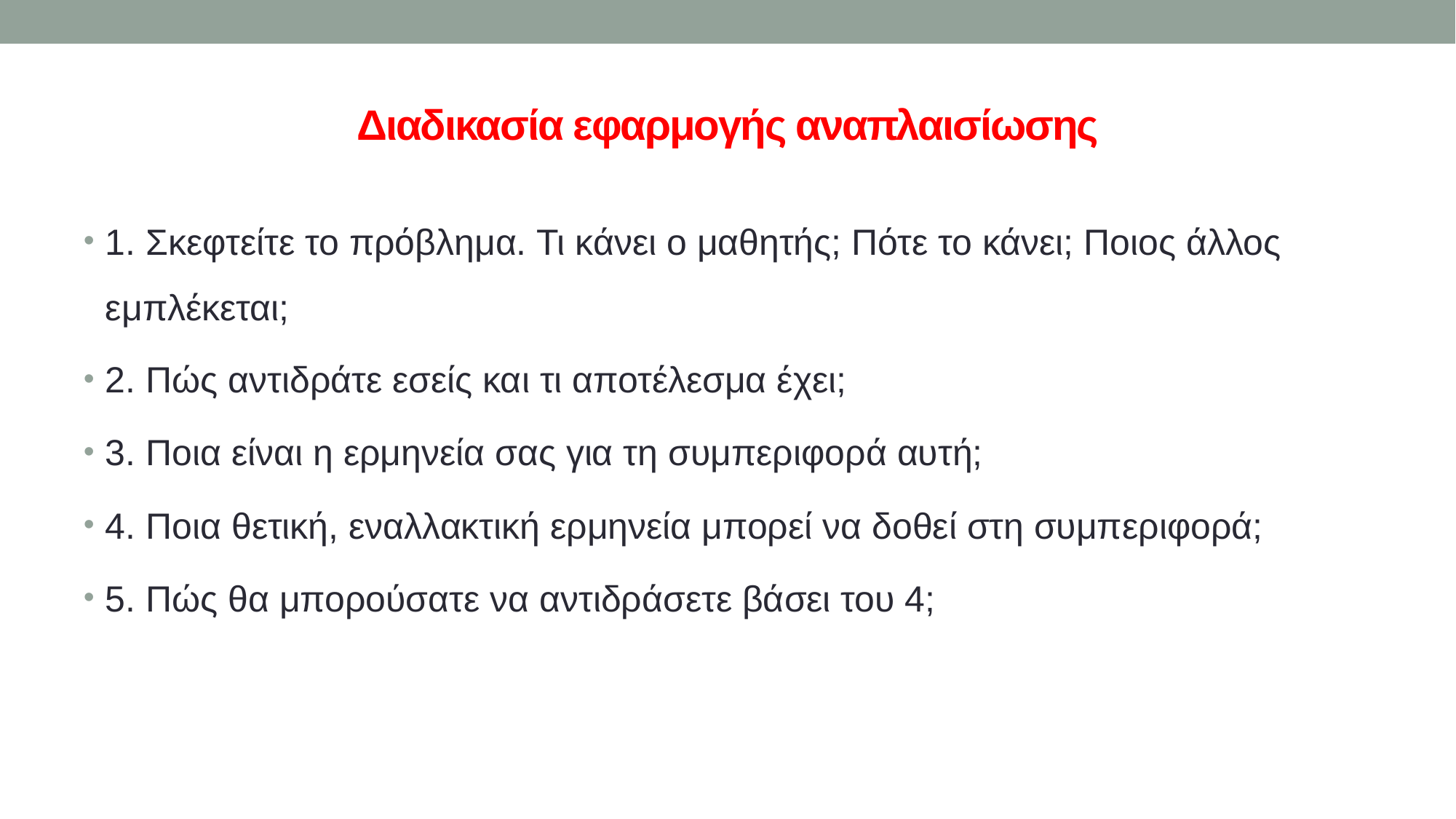

# Διαδικασία εφαρμογής αναπλαισίωσης
1. Σκεφτείτε το πρόβλημα. Τι κάνει ο μαθητής; Πότε το κάνει; Ποιος άλλος εμπλέκεται;
2. Πώς αντιδράτε εσείς και τι αποτέλεσμα έχει;
3. Ποια είναι η ερμηνεία σας για τη συμπεριφορά αυτή;
4. Ποια θετική, εναλλακτική ερμηνεία μπορεί να δοθεί στη συμπεριφορά;
5. Πώς θα μπορούσατε να αντιδράσετε βάσει του 4;